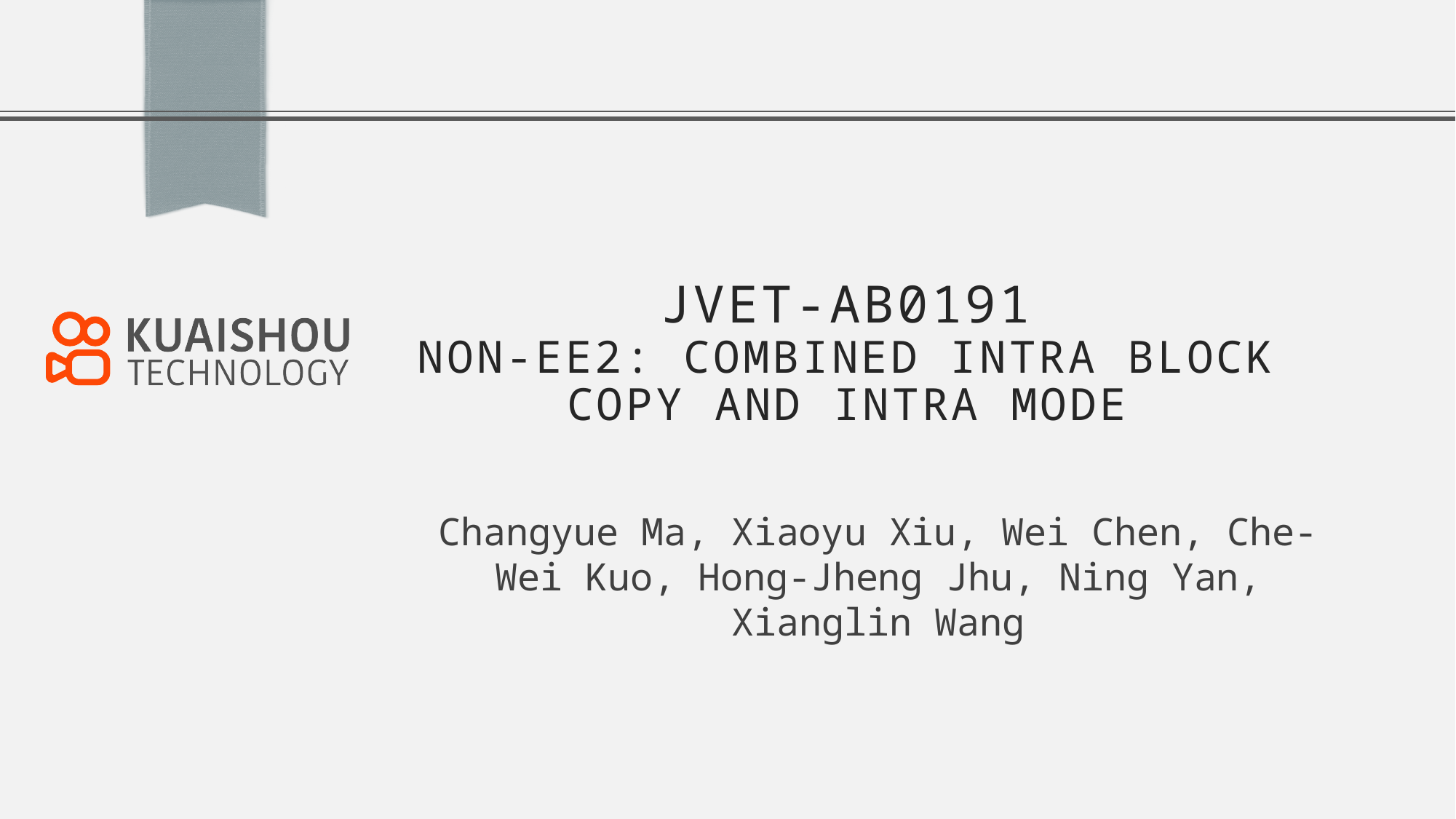

# JVET-aB0191 Non-EE2: Combined intra block copy and intra mode
Changyue Ma, Xiaoyu Xiu, Wei Chen, Che-Wei Kuo, Hong-Jheng Jhu, Ning Yan, Xianglin Wang